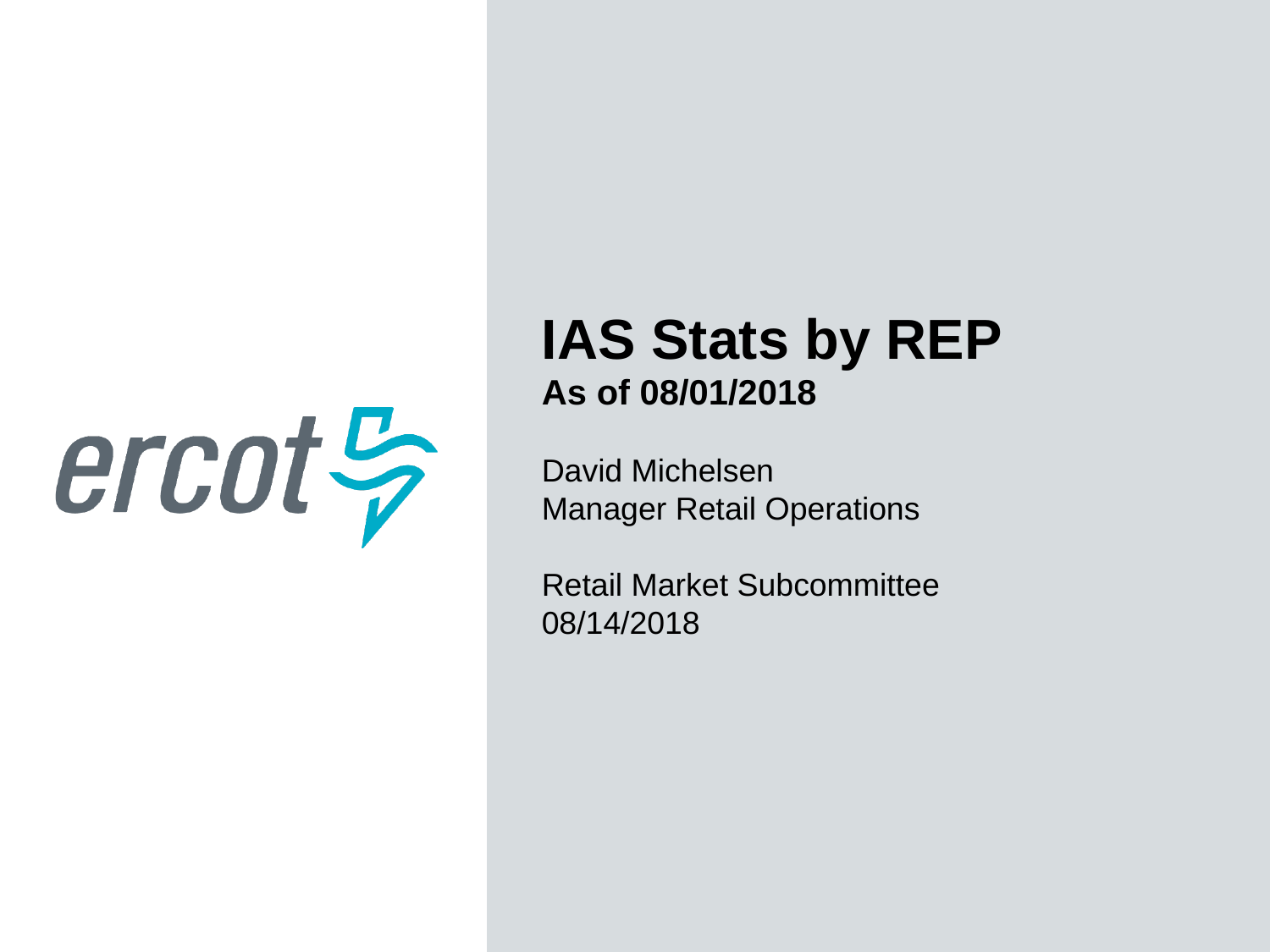

IAS Stats by REP
As of 08/01/2018

David Michelsen
Manager Retail Operations

Retail Market Subcommittee
08/14/2018